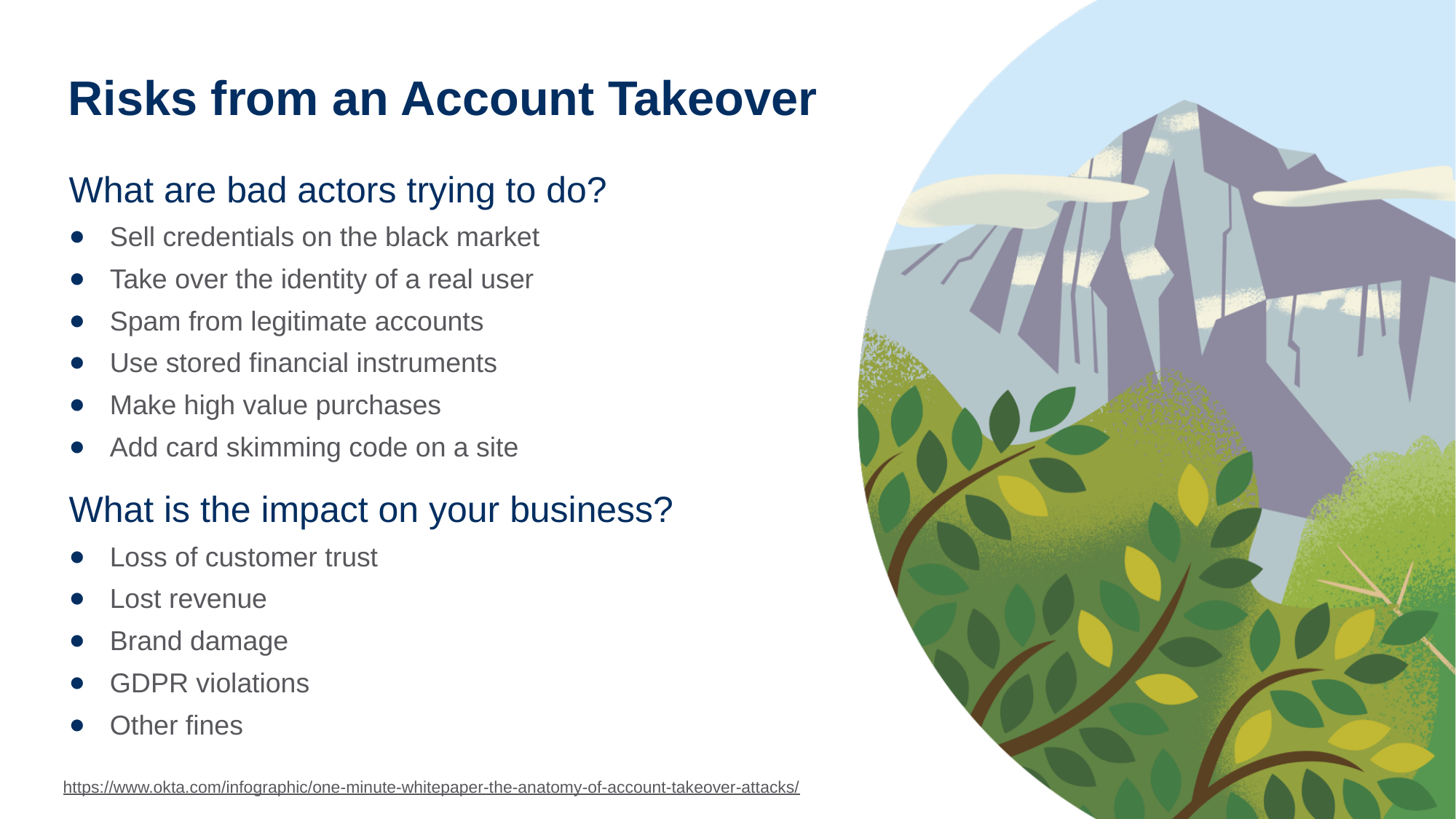

# Risks from an Account Takeover
What are bad actors trying to do?
Sell credentials on the black market
Take over the identity of a real user
Spam from legitimate accounts
Use stored financial instruments
Make high value purchases
Add card skimming code on a site
What is the impact on your business?
Loss of customer trust
Lost revenue
Brand damage
GDPR violations
Other fines

https://www.okta.com/infographic/one-minute-whitepaper-the-anatomy-of-account-takeover-attacks/